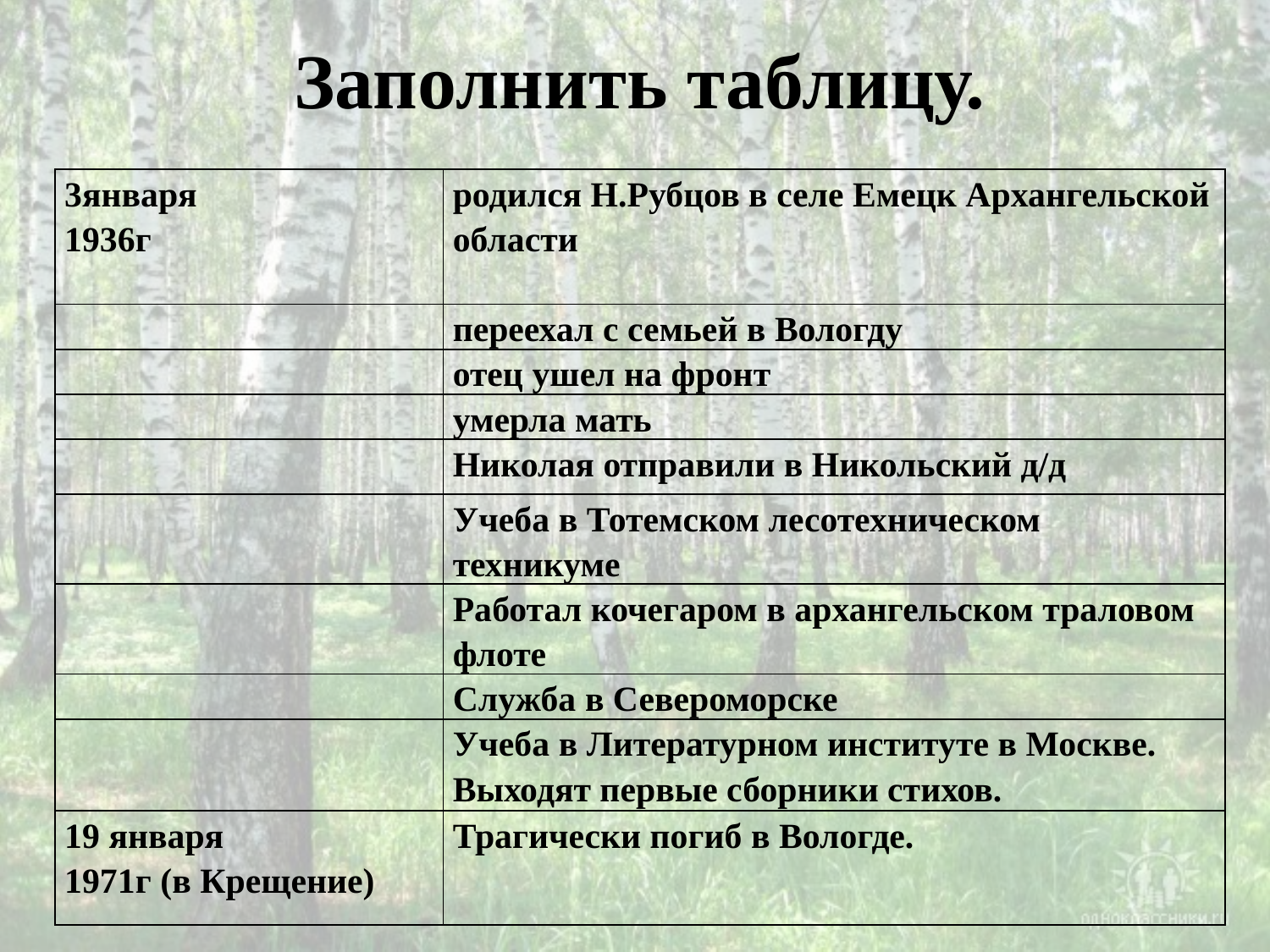

Заполнить таблицу.

| 3января 1936г | родился Н.Рубцов в селе Емецк Архангельской области |
| --- | --- |
|  | переехал с семьей в Вологду |
|  | отец ушел на фронт |
|  | умерла мать |
|  | Николая отправили в Никольский д/д |
|  | Учеба в Тотемском лесотехническом техникуме |
|  | Работал кочегаром в архангельском траловом флоте |
|  | Служба в Североморске |
|  | Учеба в Литературном институте в Москве. Выходят первые сборники стихов. |
| 19 января 1971г (в Крещение) | Трагически погиб в Вологде. |